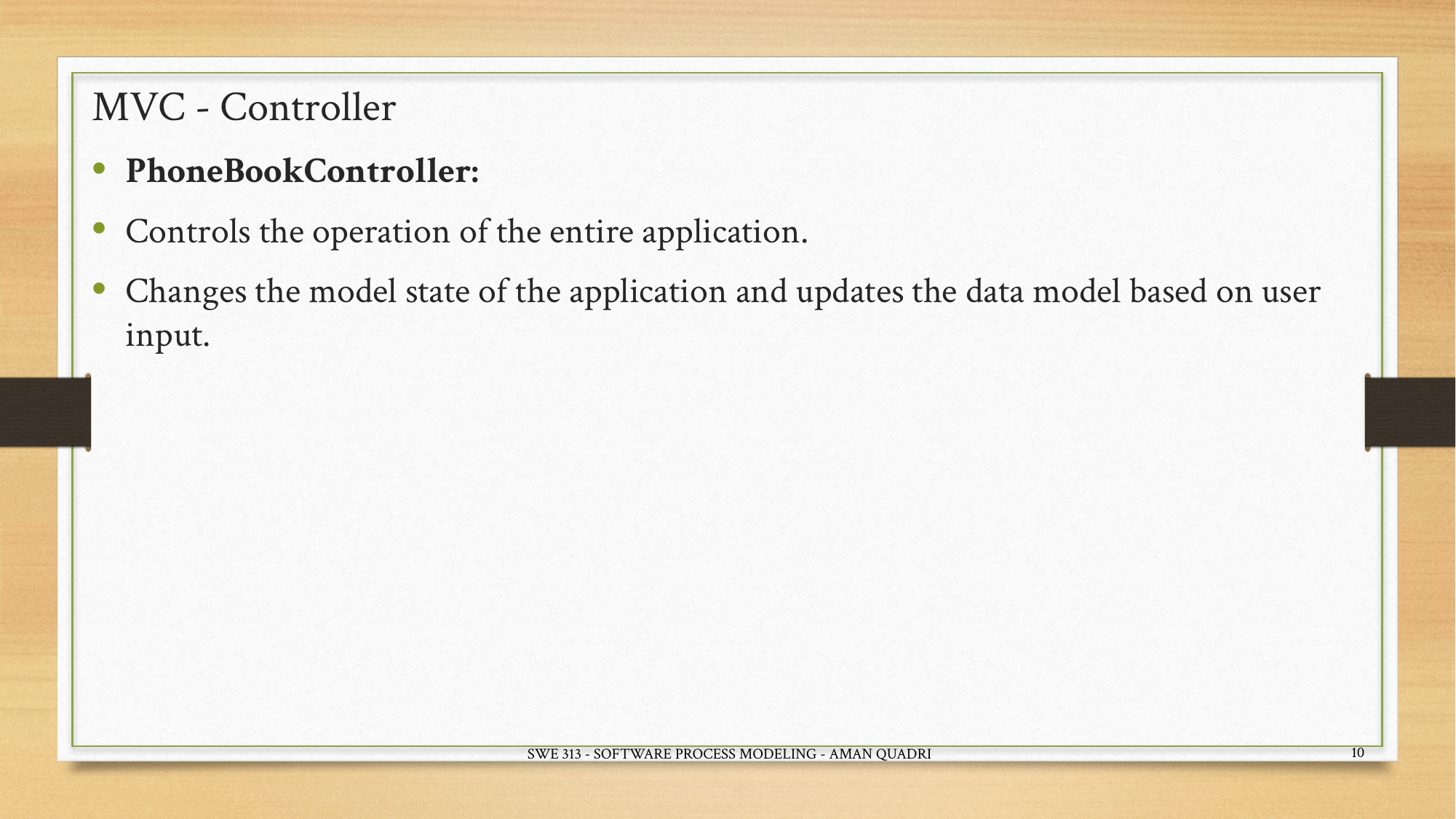

# MVC - Controller
PhoneBookController:
Controls the operation of the entire application.
Changes the model state of the application and updates the data model based on user input.
10
SWE 313 - SOFTWARE PROCESS MODELING - AMAN QUADRI